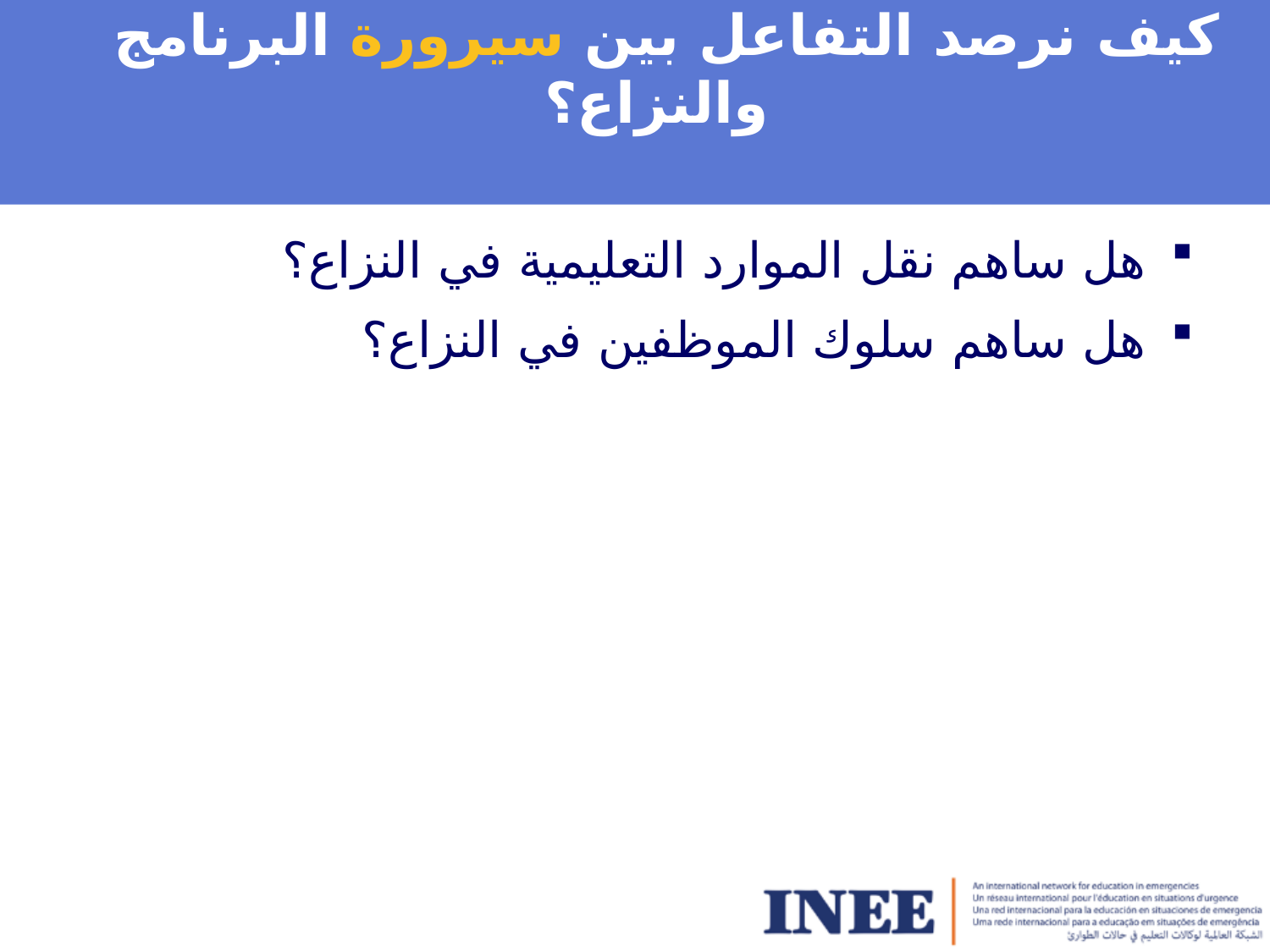

# كيف نرصد التفاعل بين سيرورة البرنامج والنزاع؟
هل ساهم نقل الموارد التعليمية في النزاع؟
هل ساهم سلوك الموظفين في النزاع؟